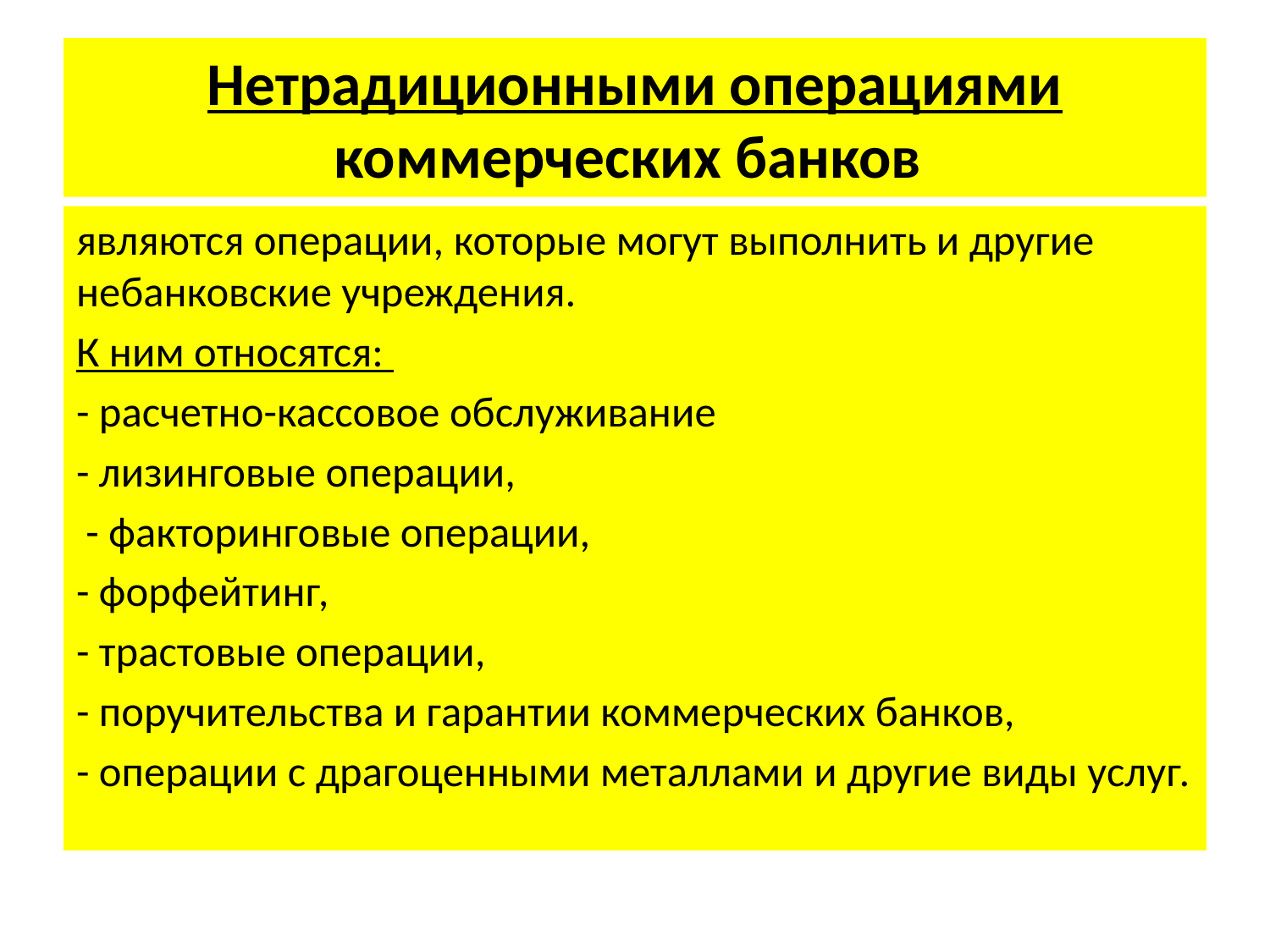

# Нетрадиционными операциями коммерческих банков
являются операции, которые могут выполнить и другие небанковские учреждения.
К ним относятся:
- расчетно-кассовое обслуживание
- лизинговые операции,
 - факторинговые операции,
- форфейтинг,
- трастовые операции,
- поручительства и гарантии коммерческих банков,
- операции с драгоценными металлами и другие виды услуг.